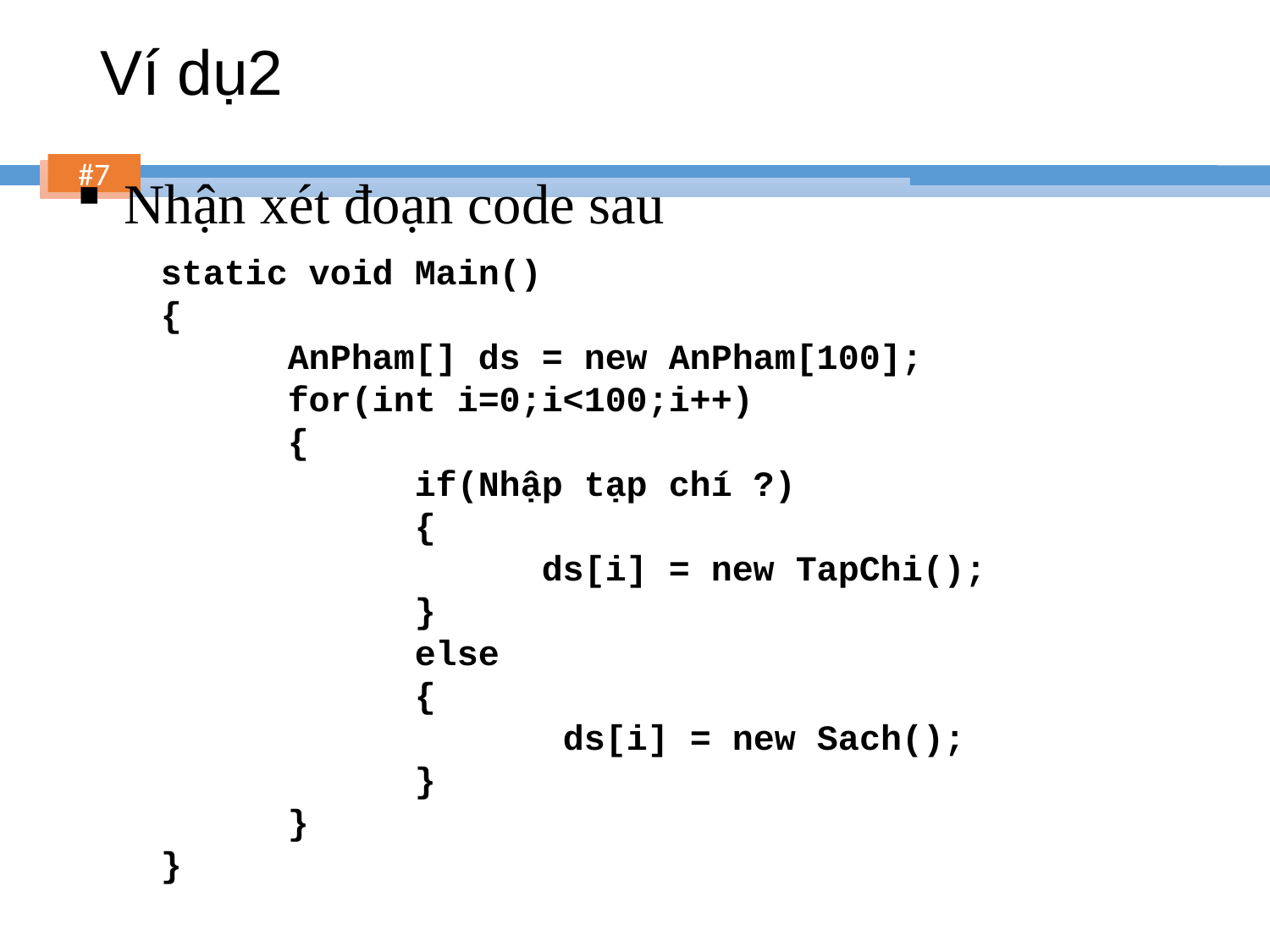

# Ví dụ2
Nhận xét đoạn code sau
static void Main()
{
	AnPham[] ds = new AnPham[100];
	for(int i=0;i<100;i++)
	{
		if(Nhập tạp chí ?)
		{
			ds[i] = new TapChi();
		}
		else
		{
			 ds[i] = new Sach();
		}
	}
}
7